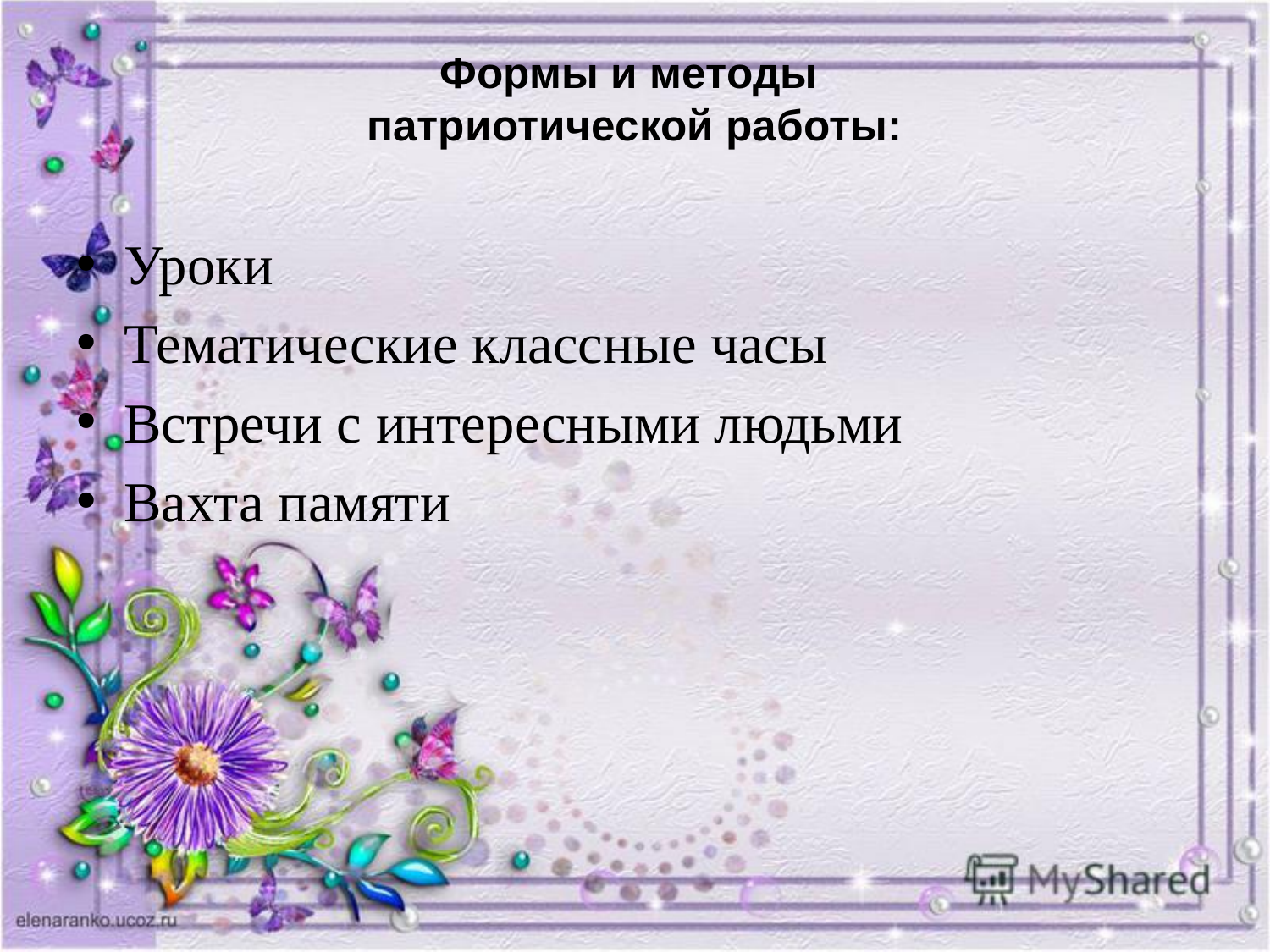

# Формы и методы патриотической работы:
Уроки
Тематические классные часы
Встречи с интересными людьми
Вахта памяти